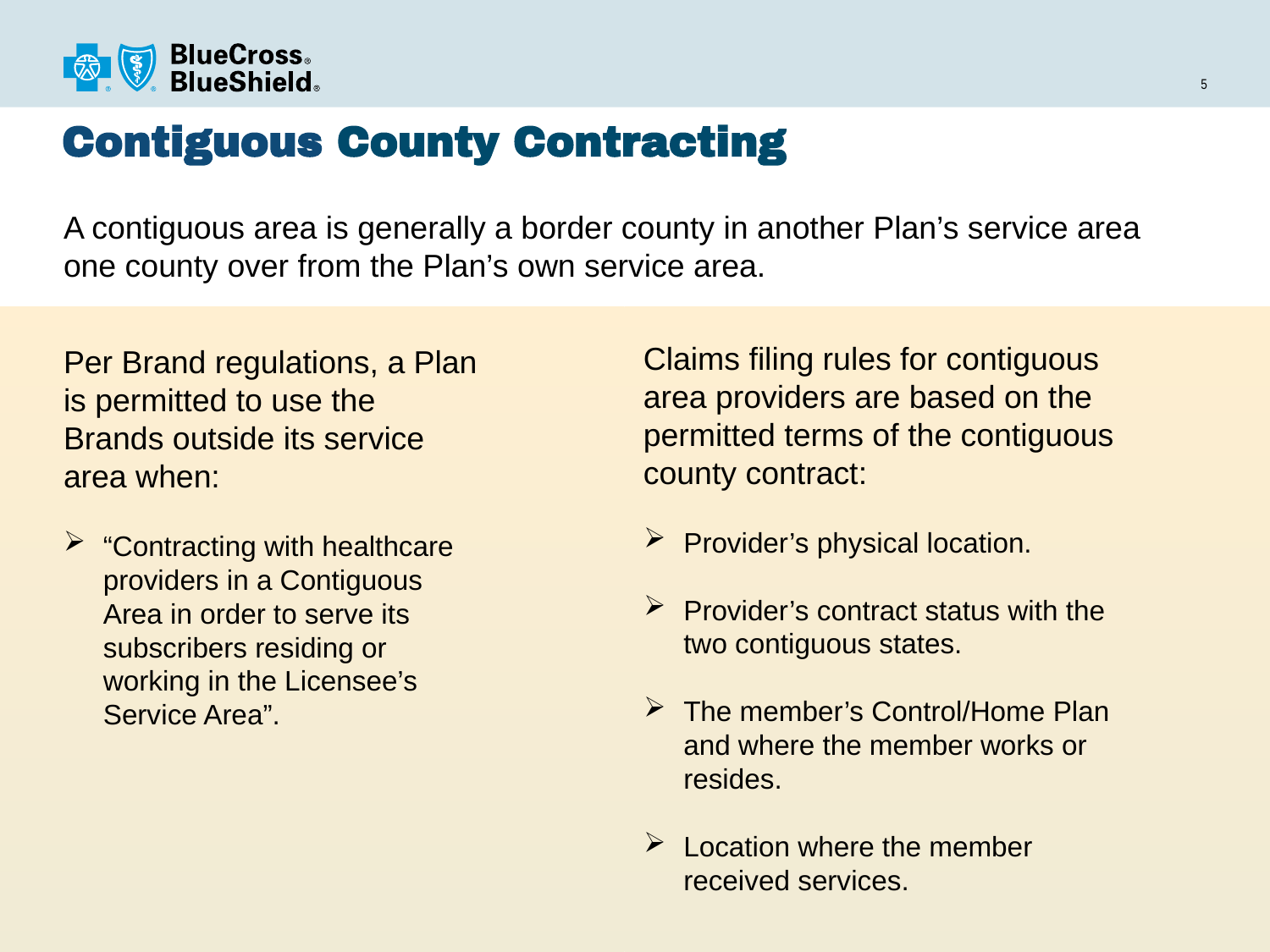

# Contiguous County Contracting
A contiguous area is generally a border county in another Plan’s service area one county over from the Plan’s own service area.

Claims filing rules for contiguous area providers are based on the permitted terms of the contiguous county contract:

Provider’s physical location.

Provider’s contract status with the two contiguous states.

The member’s Control/Home Plan and where the member works or resides.

Location where the member received services.

Per Brand regulations, a Plan is permitted to use the Brands outside its service area when:

“Contracting with healthcare providers in a Contiguous Area in order to serve its subscribers residing or working in the Licensee’s Service Area”.